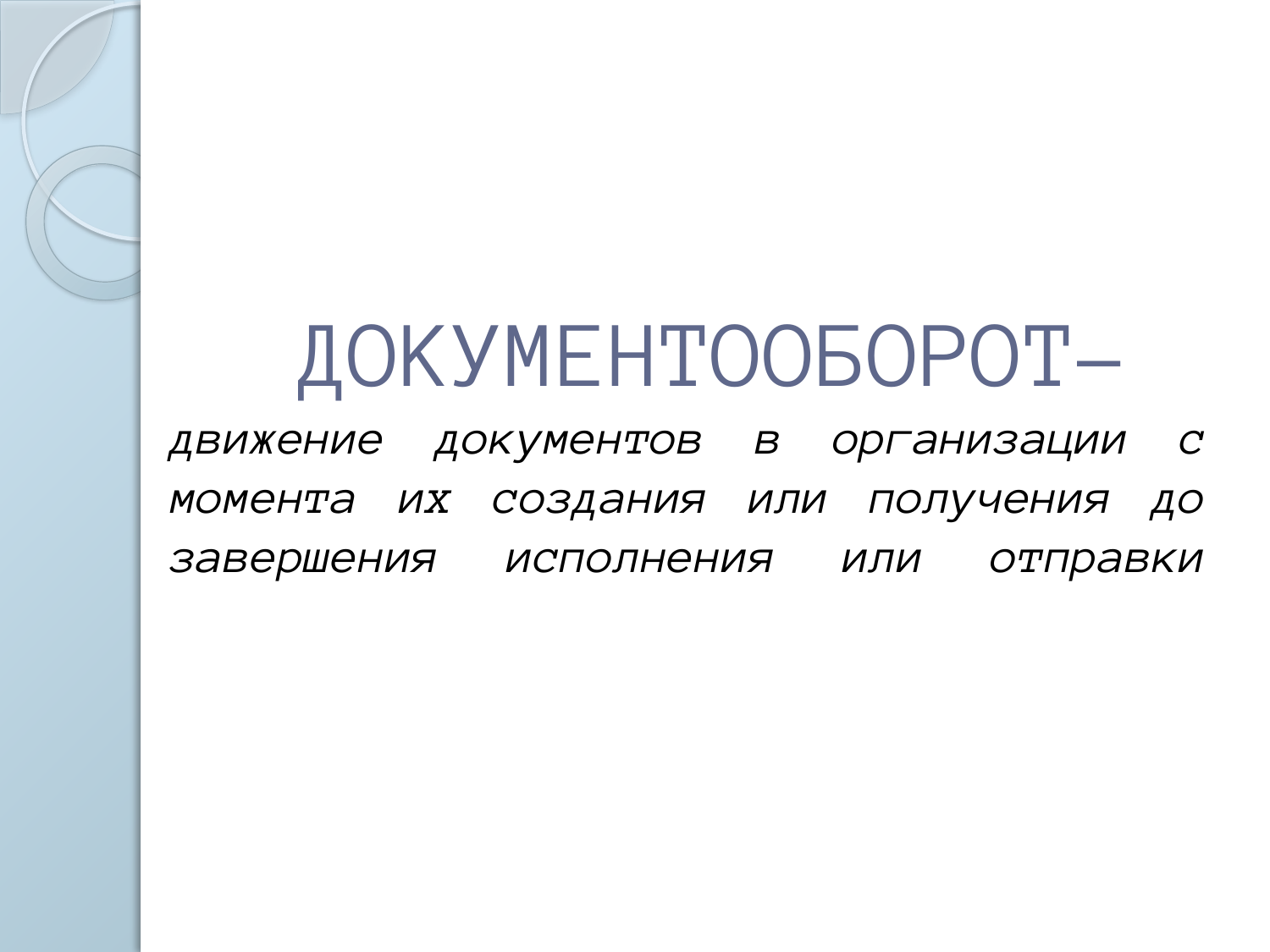

# ДОКУМЕНТООБОРОТ- движение документов в организации с момента их создания или получения до завершения исполнения или отправки